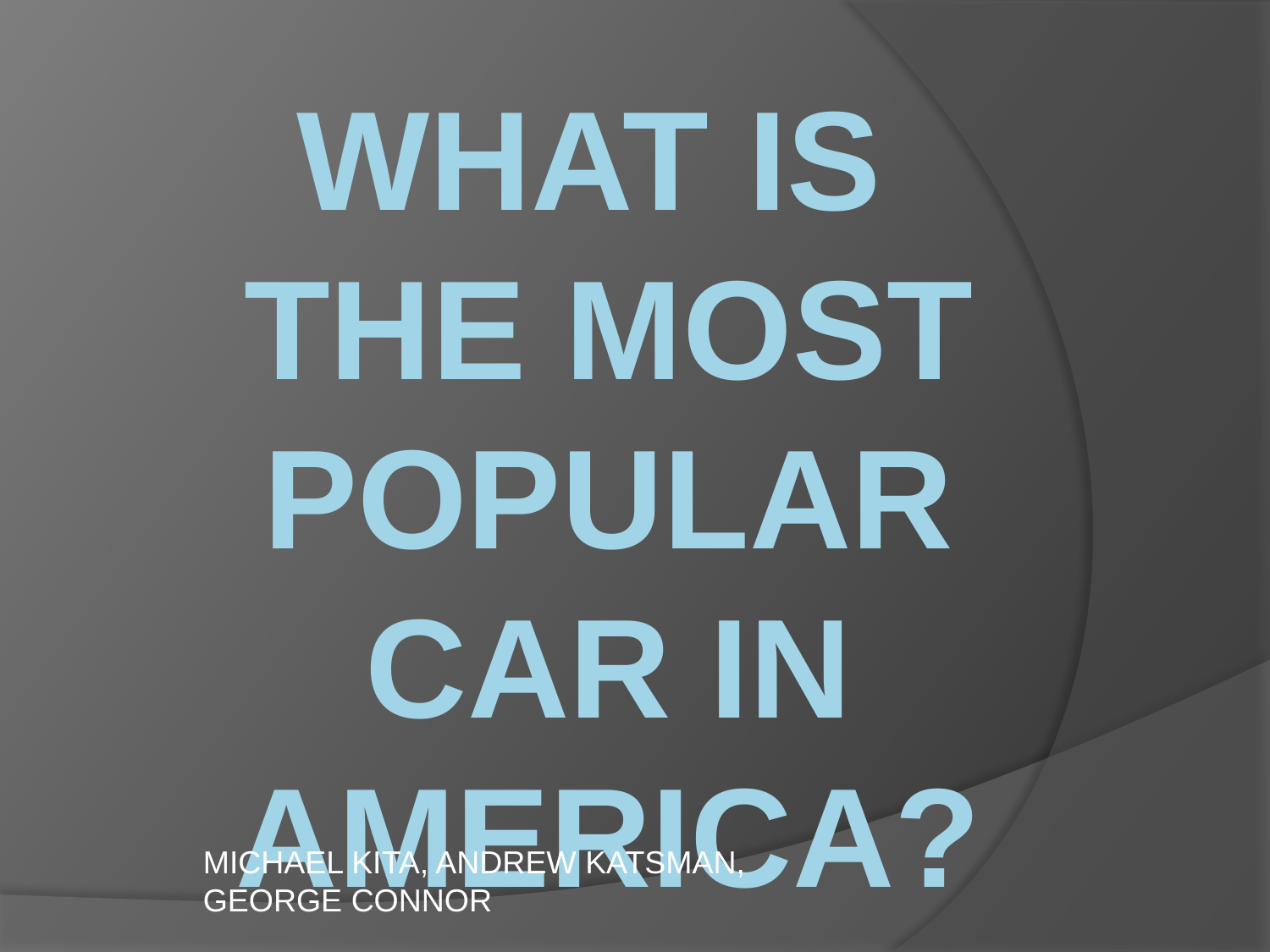

# WHAT IS THE MOST POPULAR CAR IN AMERICA?
MICHAEL KITA, ANDREW KATSMAN, GEORGE CONNOR